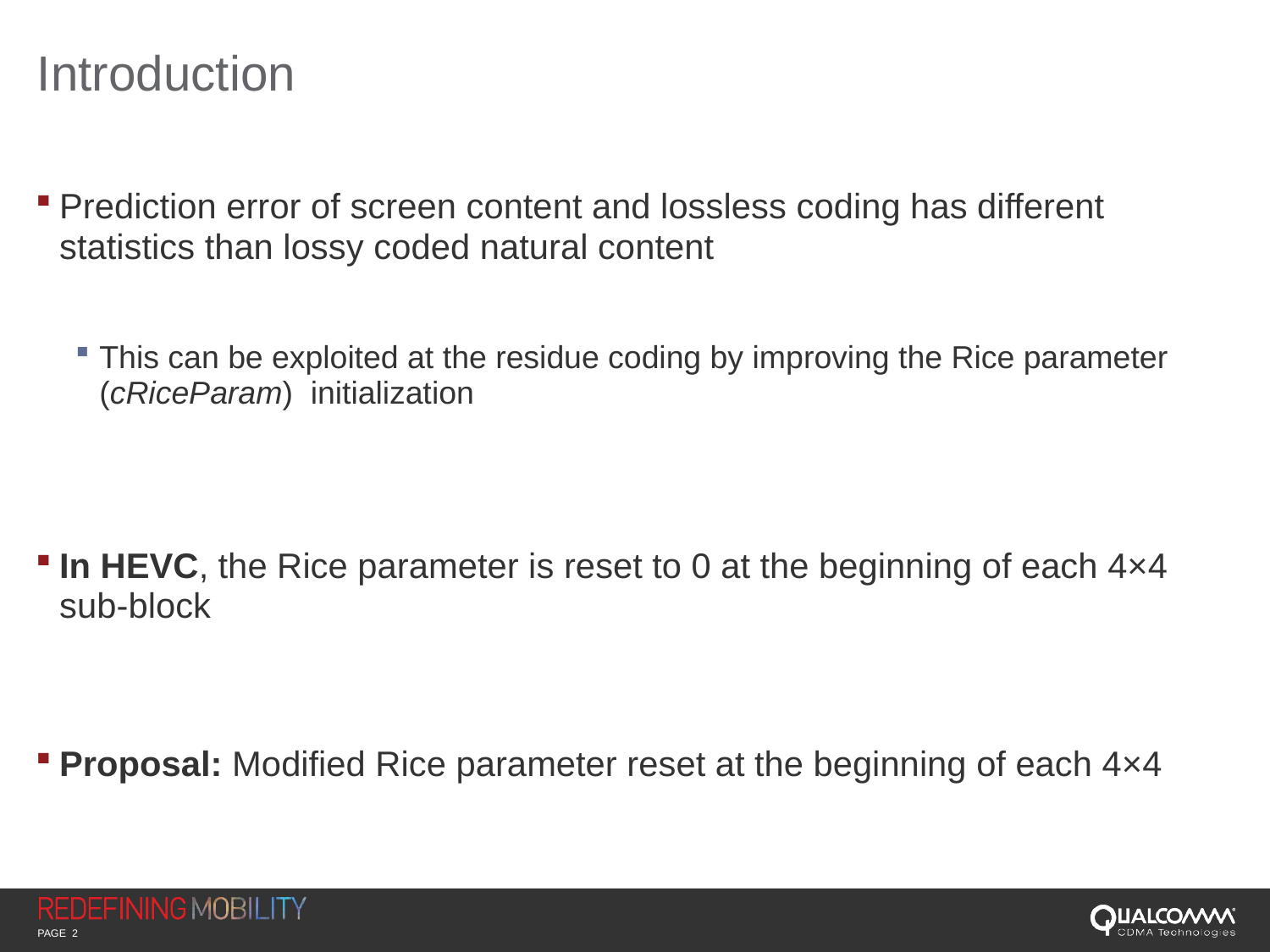

# Introduction

Prediction error of screen content and lossless coding has different statistics than lossy coded natural content

This can be exploited at the residue coding by improving the Rice parameter (cRiceParam)  initialization

In HEVC, the Rice parameter is reset to 0 at the beginning of each 4×4 sub-block

Proposal: Modified Rice parameter reset at the beginning of each 4×4